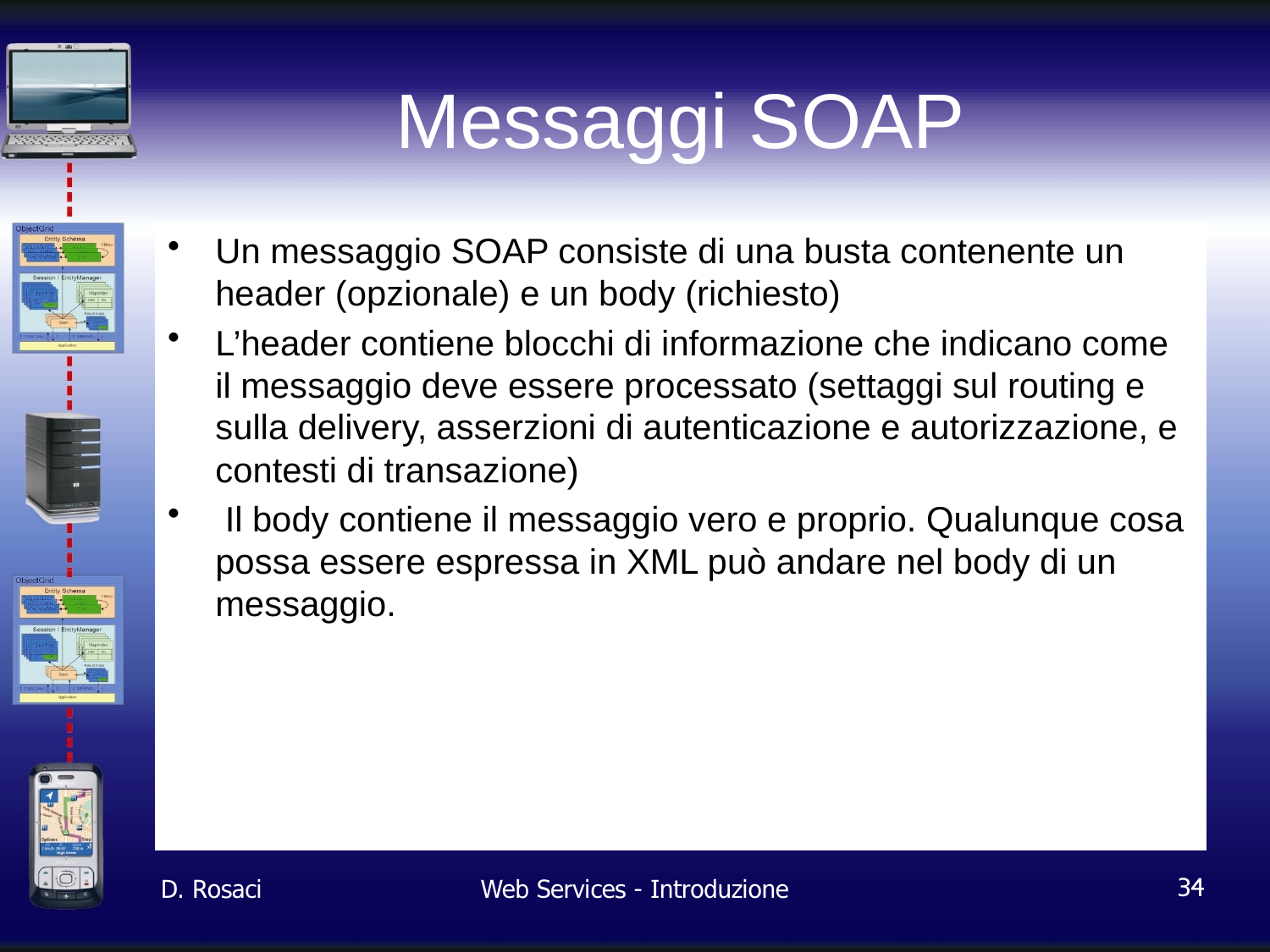

# Messaggi SOAP
Un messaggio SOAP consiste di una busta contenente un header (opzionale) e un body (richiesto)
L’header contiene blocchi di informazione che indicano come il messaggio deve essere processato (settaggi sul routing e sulla delivery, asserzioni di autenticazione e autorizzazione, e contesti di transazione)
 Il body contiene il messaggio vero e proprio. Qualunque cosa possa essere espressa in XML può andare nel body di un messaggio.
D. Rosaci
Web Services - Introduzione